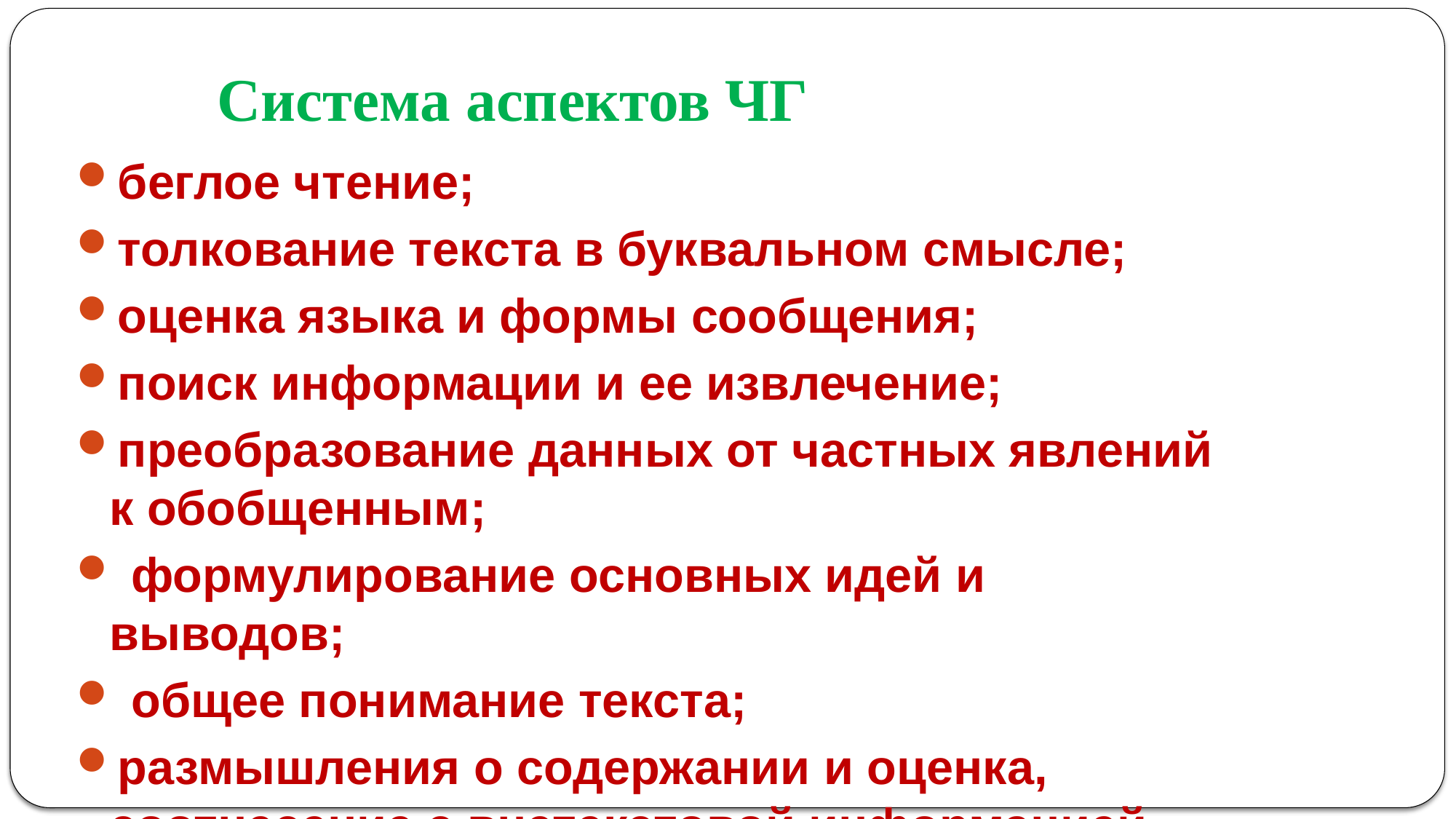

# Система аспектов ЧГ
беглое чтение;
толкование текста в буквальном смысле;
оценка языка и формы сообщения;
поиск информации и ее извлечение;
преобразование данных от частных явлений к обобщенным;
 формулирование основных идей и выводов;
 общее понимание текста;
размышления о содержании и оценка, соотнесение с внетекстовой информацией.